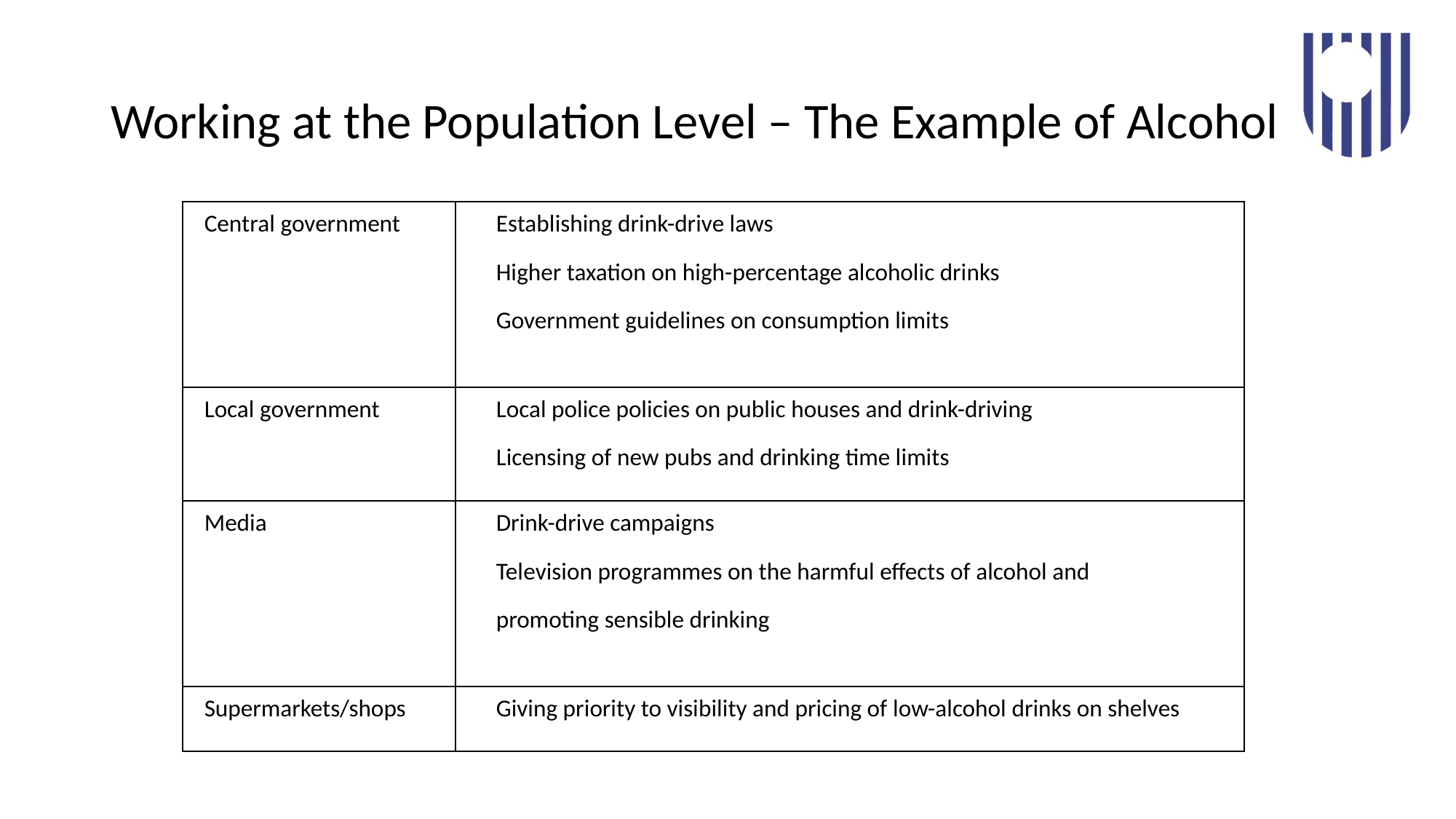

# Working at the Population Level – The Example of Alcohol
| Central government | Establishing drink-drive laws Higher taxation on high-percentage alcoholic drinks Government guidelines on consumption limits |
| --- | --- |
| Local government | Local police policies on public houses and drink-driving Licensing of new pubs and drinking time limits |
| Media | Drink-drive campaigns Television programmes on the harmful effects of alcohol and promoting sensible drinking |
| Supermarkets/shops | Giving priority to visibility and pricing of low-alcohol drinks on shelves |